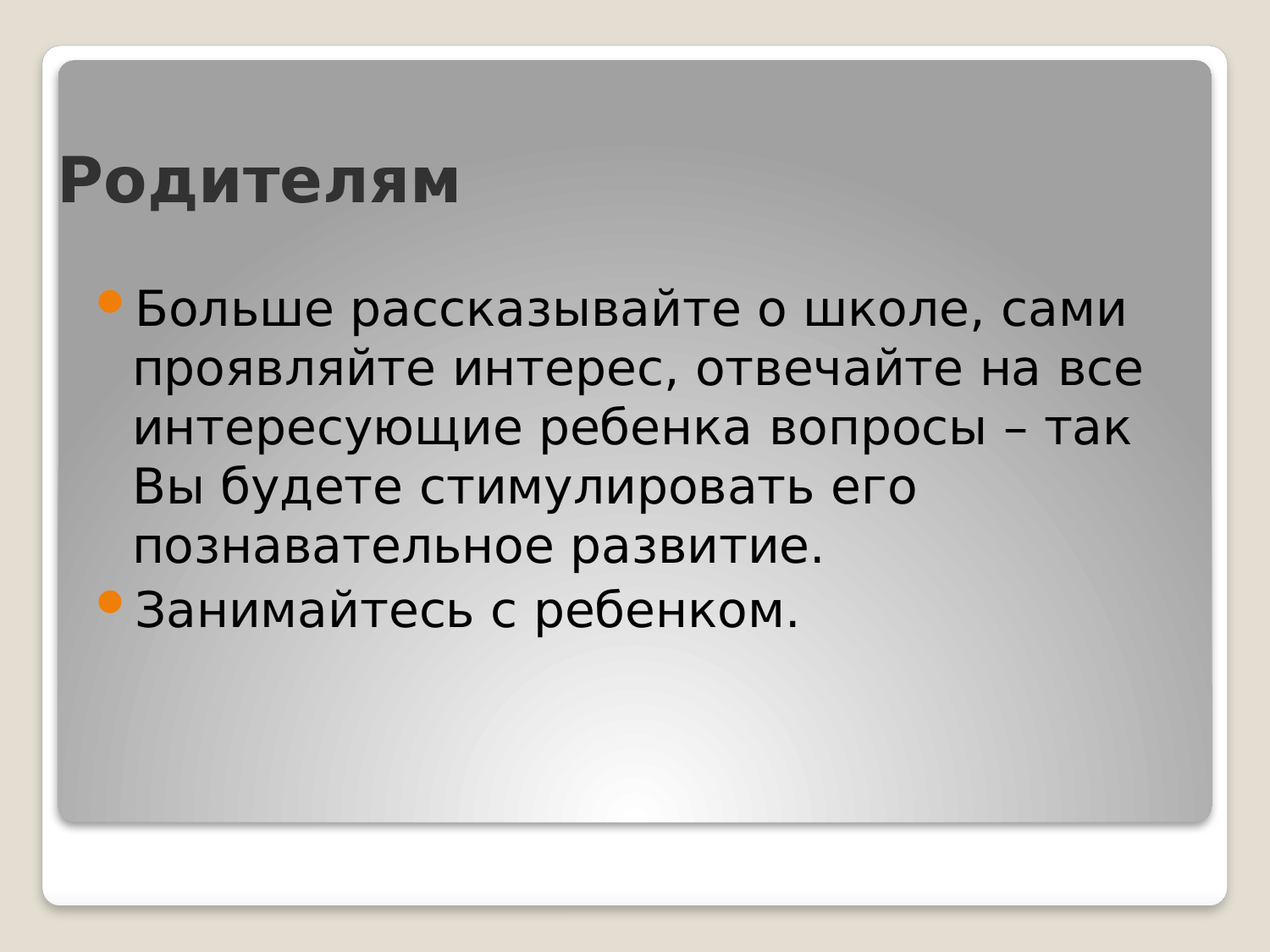

# Родителям

Больше рассказывайте о школе, сами проявляйте интерес, отвечайте на все интересующие ребенка вопросы – так Вы будете стимулировать его познавательное развитие.
Занимайтесь с ребенком.